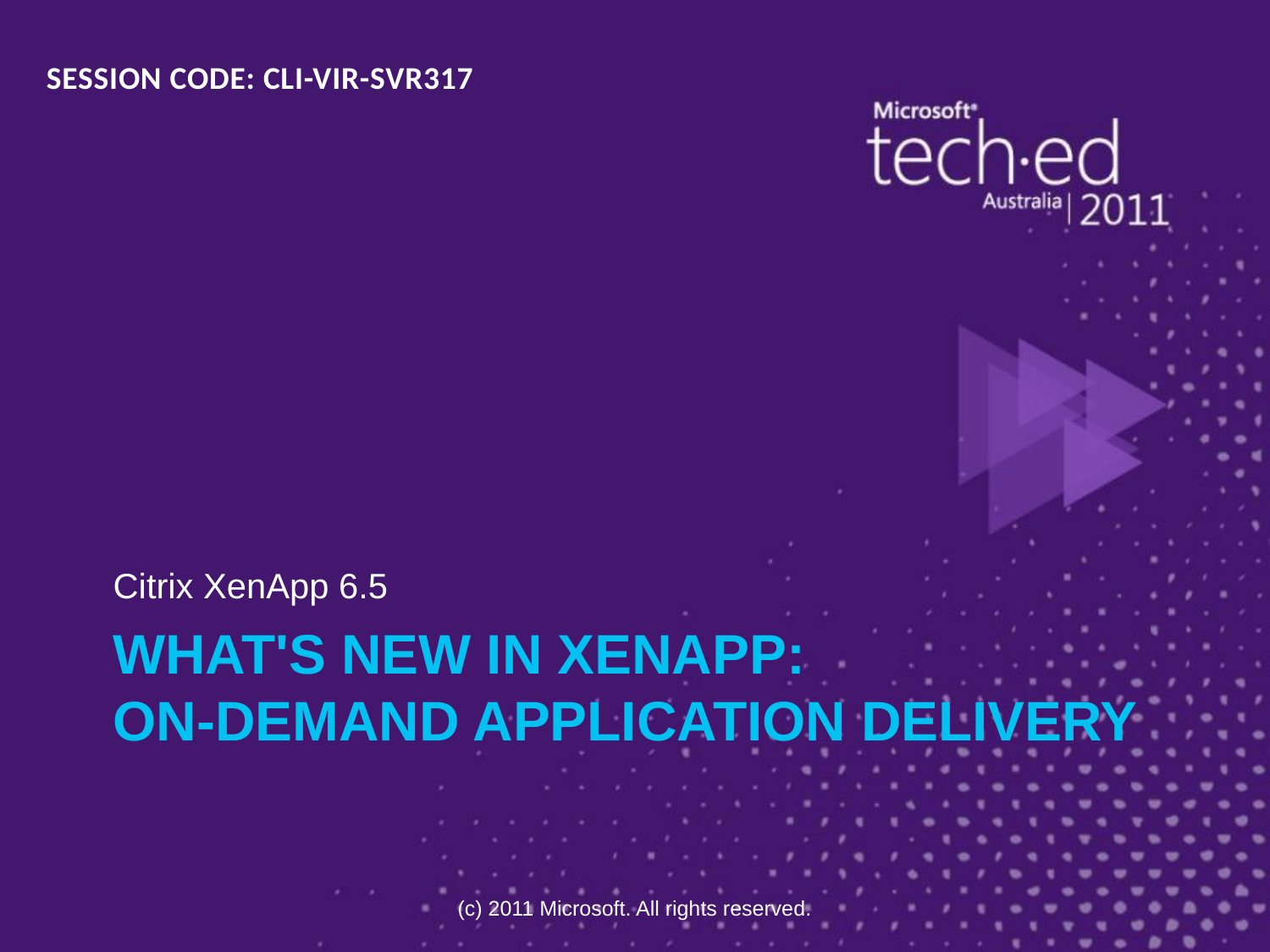

SESSION CODE: CLI-VIR-SVR317
Citrix XenApp 6.5
# What's new in XenApp: on-demand application delivery
(c) 2011 Microsoft. All rights reserved.